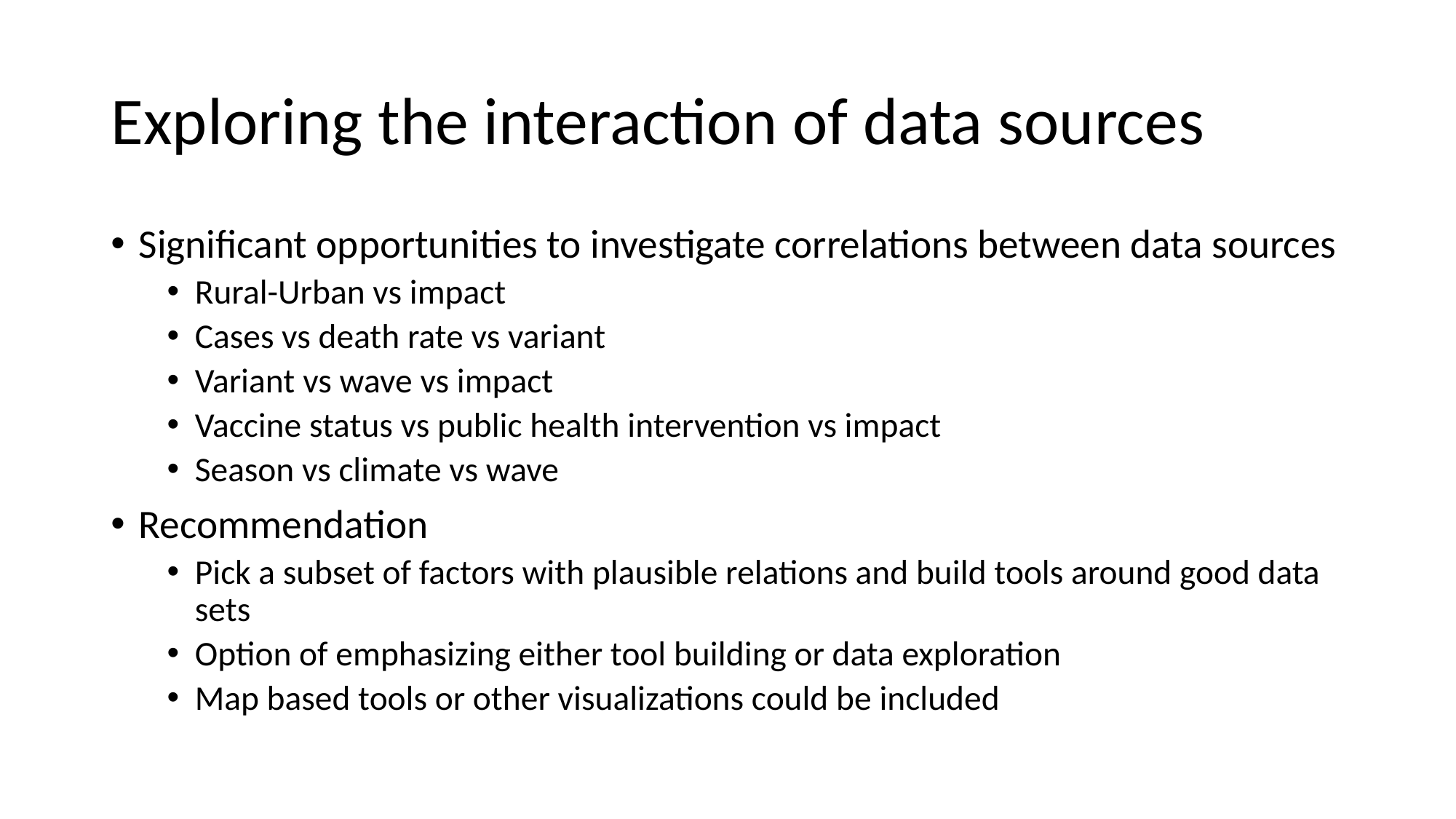

# Exploring the interaction of data sources
Significant opportunities to investigate correlations between data sources
Rural-Urban vs impact
Cases vs death rate vs variant
Variant vs wave vs impact
Vaccine status vs public health intervention vs impact
Season vs climate vs wave
Recommendation
Pick a subset of factors with plausible relations and build tools around good data sets
Option of emphasizing either tool building or data exploration
Map based tools or other visualizations could be included